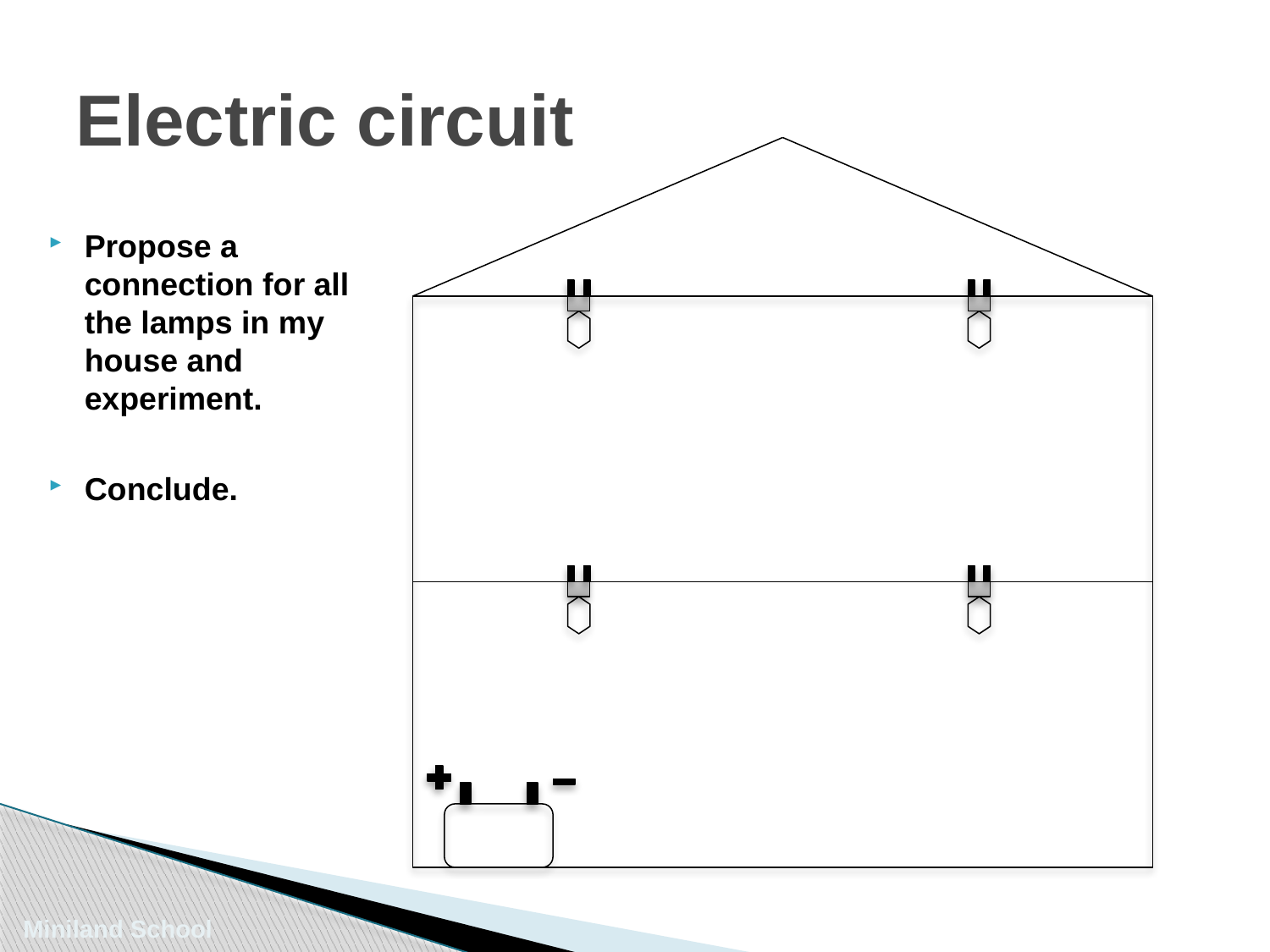

# Electric circuit
Propose a connection for all the lamps in my house and experiment.

Conclude.